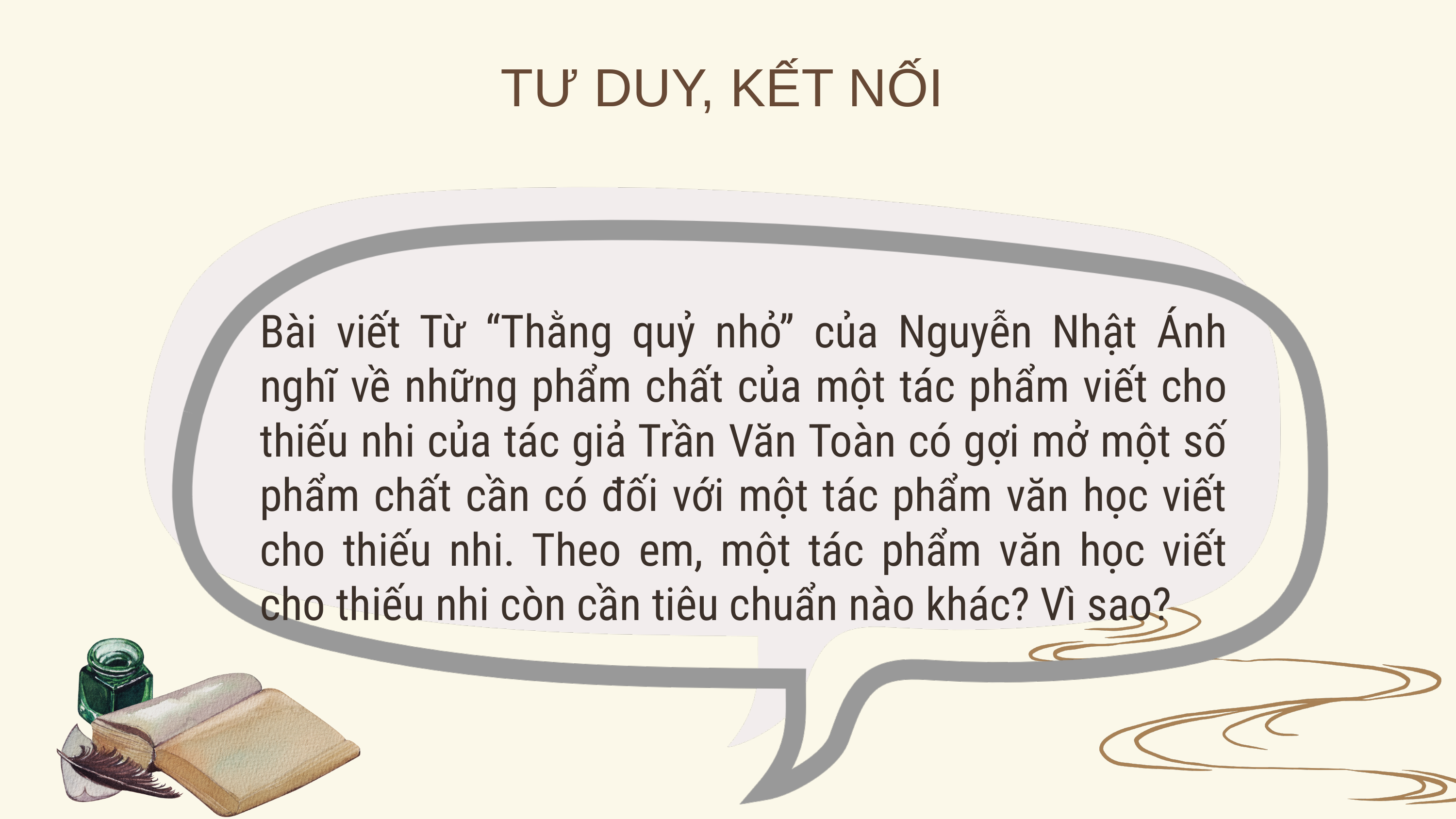

TƯ DUY, KẾT NỐI

Bài viết Từ “Thằng quỷ nhỏ” của Nguyễn Nhật Ánh nghĩ về những phẩm chất của một tác phẩm viết cho thiếu nhi của tác giả Trần Văn Toàn có gợi mở một số phẩm chất cần có đối với một tác phẩm văn học viết cho thiếu nhi. Theo em, một tác phẩm văn học viết cho thiếu nhi còn cần tiêu chuẩn nào khác? Vì sao?